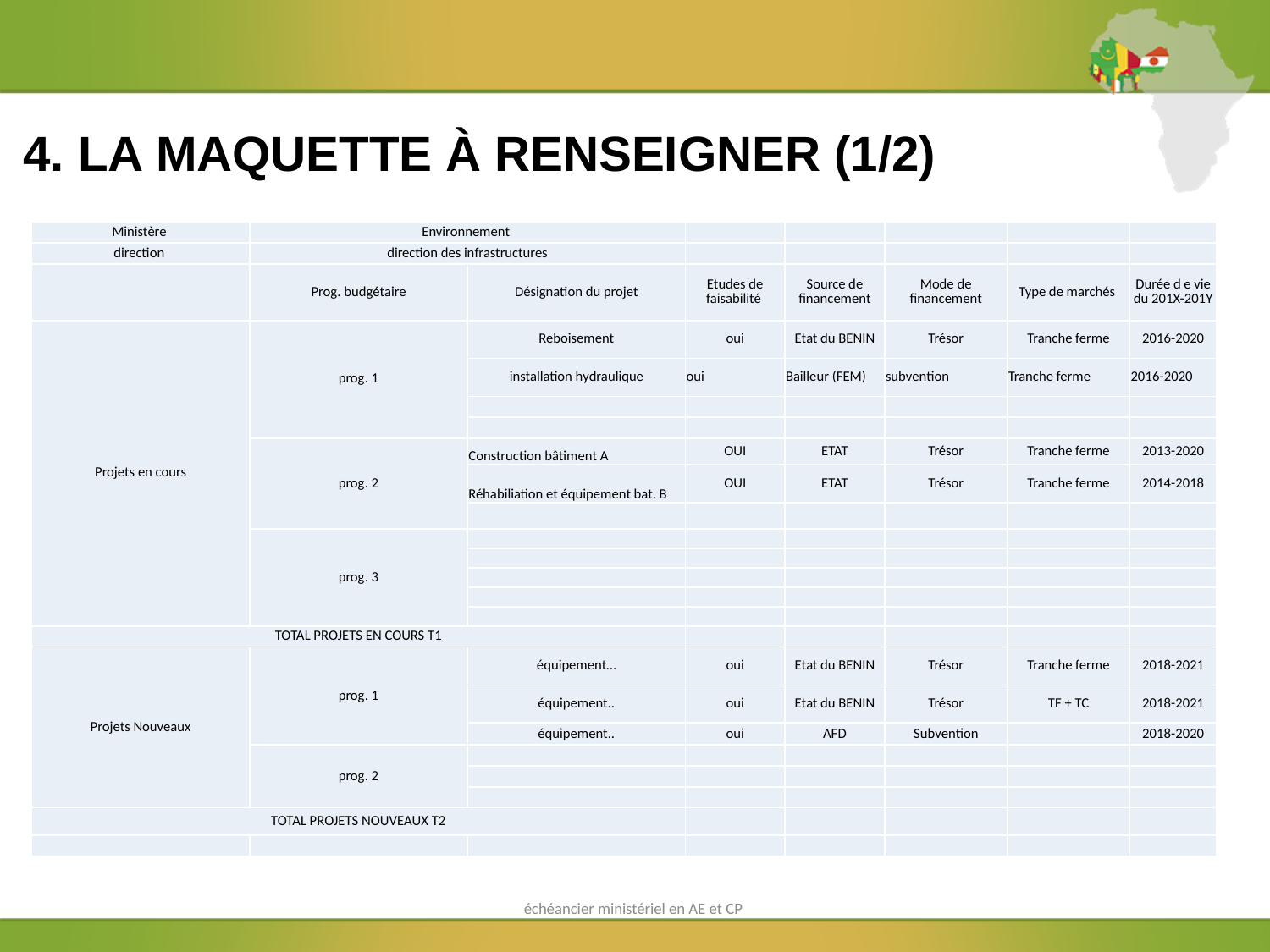

# 4. La maquette à renseigner (1/2)
| Ministère | Environnement |  |  |  |  |  |  |
| --- | --- | --- | --- | --- | --- | --- | --- |
| direction | direction des infrastructures |  |  |  |  |  |  |
|  | Prog. budgétaire | Désignation du projet | Etudes de faisabilité | Source de financement | Mode de financement | Type de marchés | Durée d e vie du 201X-201Y |
| Projets en cours | prog. 1 | Reboisement | oui | Etat du BENIN | Trésor | Tranche ferme | 2016-2020 |
|  |  | installation hydraulique | oui | Bailleur (FEM) | subvention | Tranche ferme | 2016-2020 |
|  |  |  |  |  |  |  |  |
|  |  |  |  |  |  |  |  |
|  | prog. 2 | Construction bâtiment A | OUI | ETAT | Trésor | Tranche ferme | 2013-2020 |
|  |  | Réhabiliation et équipement bat. B | OUI | ETAT | Trésor | Tranche ferme | 2014-2018 |
|  |  |  |  |  |  |  |  |
|  | prog. 3 |  |  |  |  |  |  |
|  |  |  |  |  |  |  |  |
|  |  |  |  |  |  |  |  |
|  |  |  |  |  |  |  |  |
|  |  |  |  |  |  |  |  |
| TOTAL PROJETS EN COURS T1 |  |  |  |  |  |  |  |
| Projets Nouveaux | prog. 1 | équipement… | oui | Etat du BENIN | Trésor | Tranche ferme | 2018-2021 |
|  |  | équipement.. | oui | Etat du BENIN | Trésor | TF + TC | 2018-2021 |
|  |  | équipement.. | oui | AFD | Subvention |  | 2018-2020 |
|  | prog. 2 |  |  |  |  |  |  |
|  |  |  |  |  |  |  |  |
|  |  |  |  |  |  |  |  |
| TOTAL PROJETS NOUVEAUX T2 |  |  |  |  |  |  |  |
|  |  |  |  |  |  |  |  |
échéancier ministériel en AE et CP